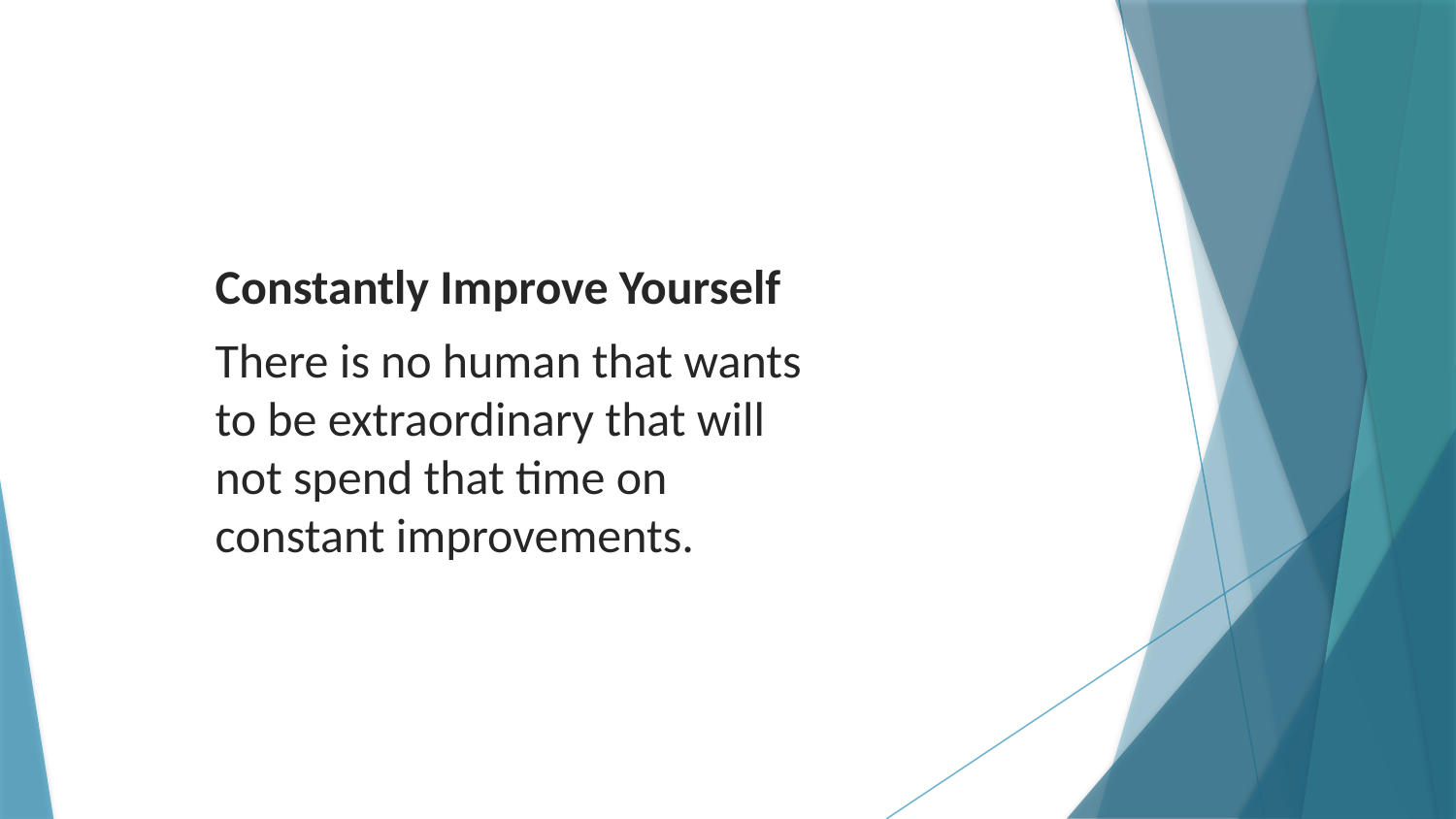

Constantly Improve Yourself
There is no human that wants to be extraordinary that will not spend that time on constant improvements.